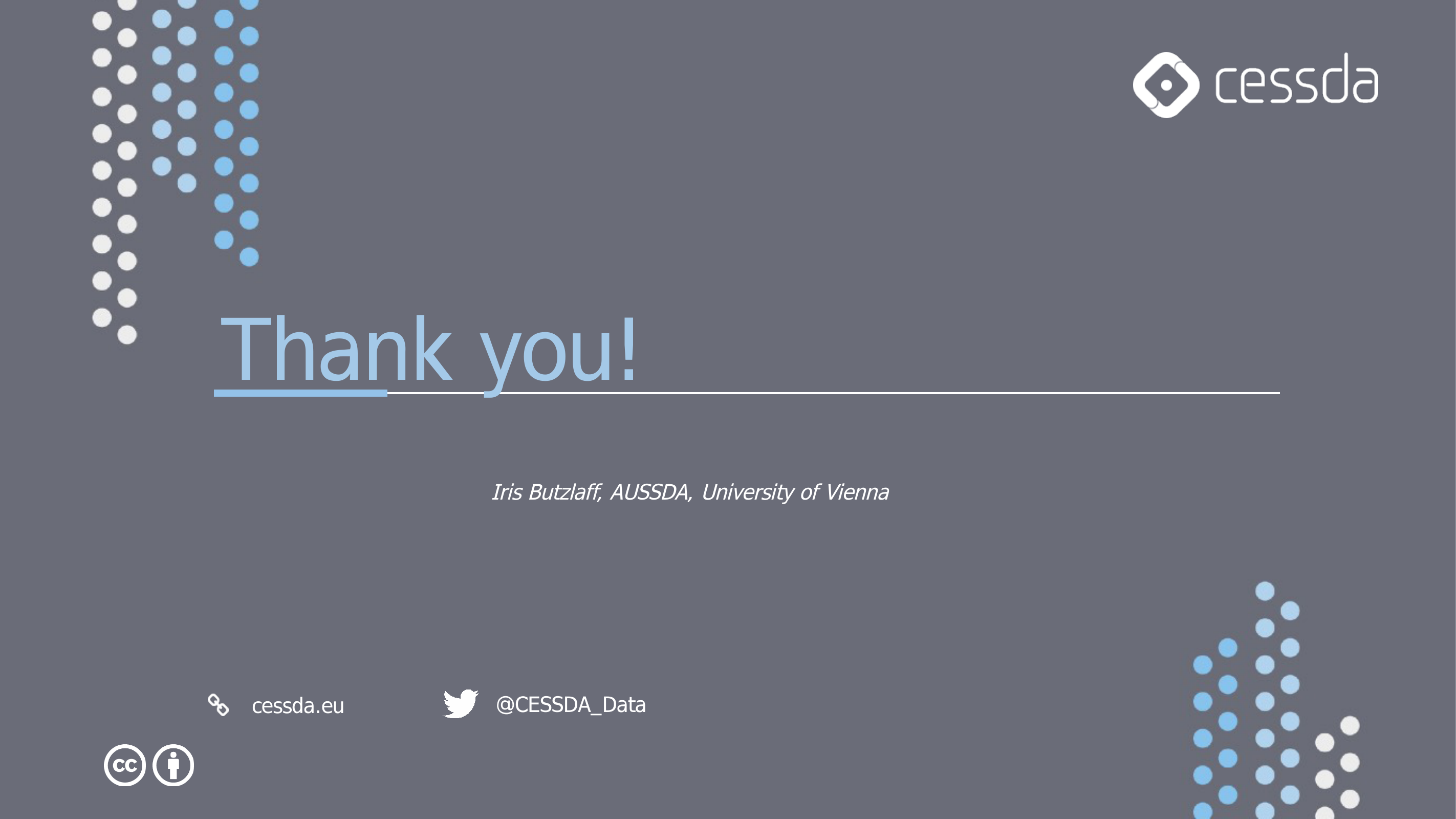

Thank you!

Iris Butzlaff, AUSSDA, University of Vienna